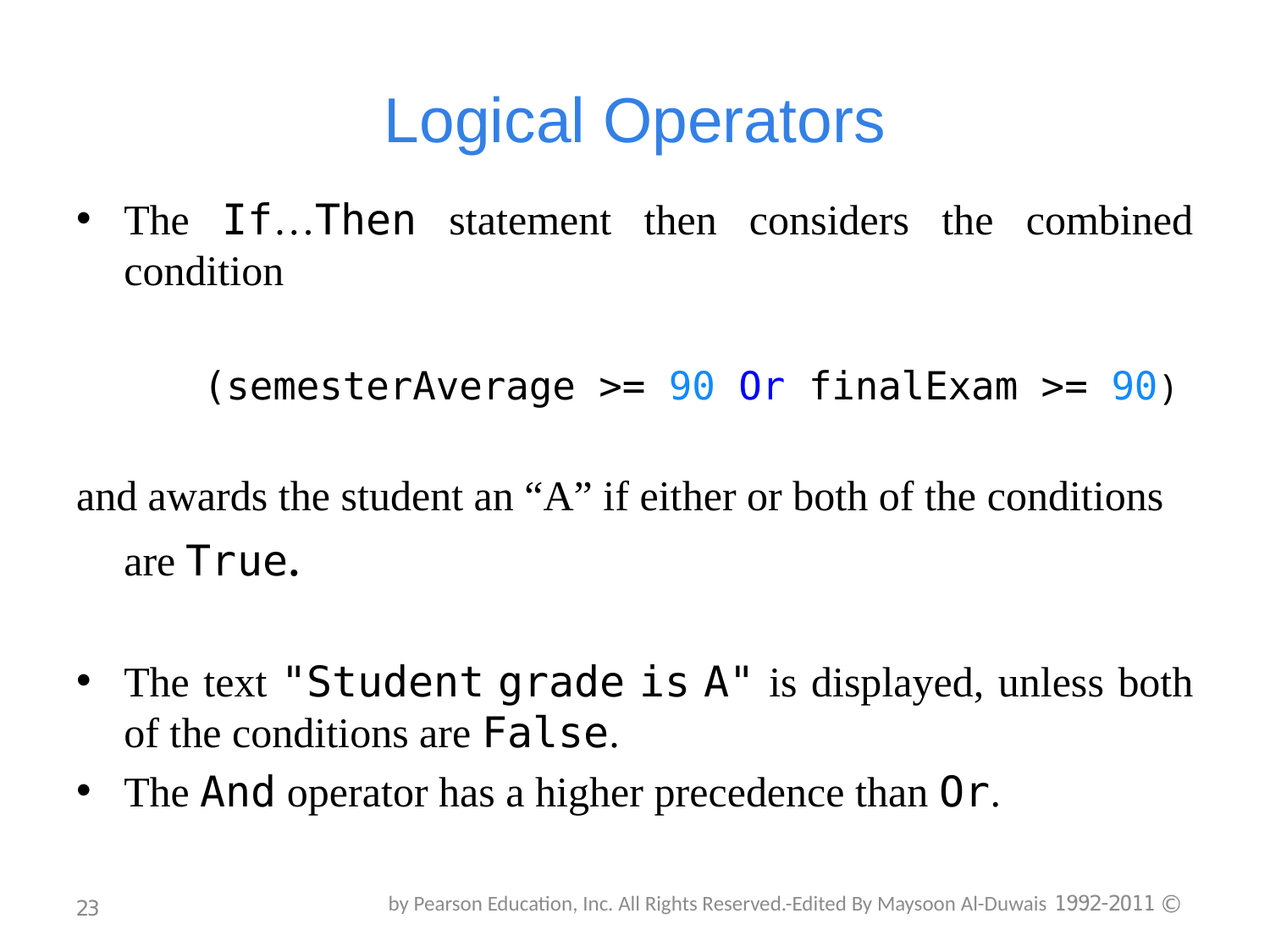

# Logical Operators
The If…Then statement then considers the combined condition

(semesterAverage >= 90 Or finalExam >= 90)

and awards the student an “A” if either or both of the conditions are True.

The text "Student grade is A" is displayed, unless both of the conditions are False.
The And operator has a higher precedence than Or.
23
© 1992-2011 by Pearson Education, Inc. All Rights Reserved.-Edited By Maysoon Al-Duwais